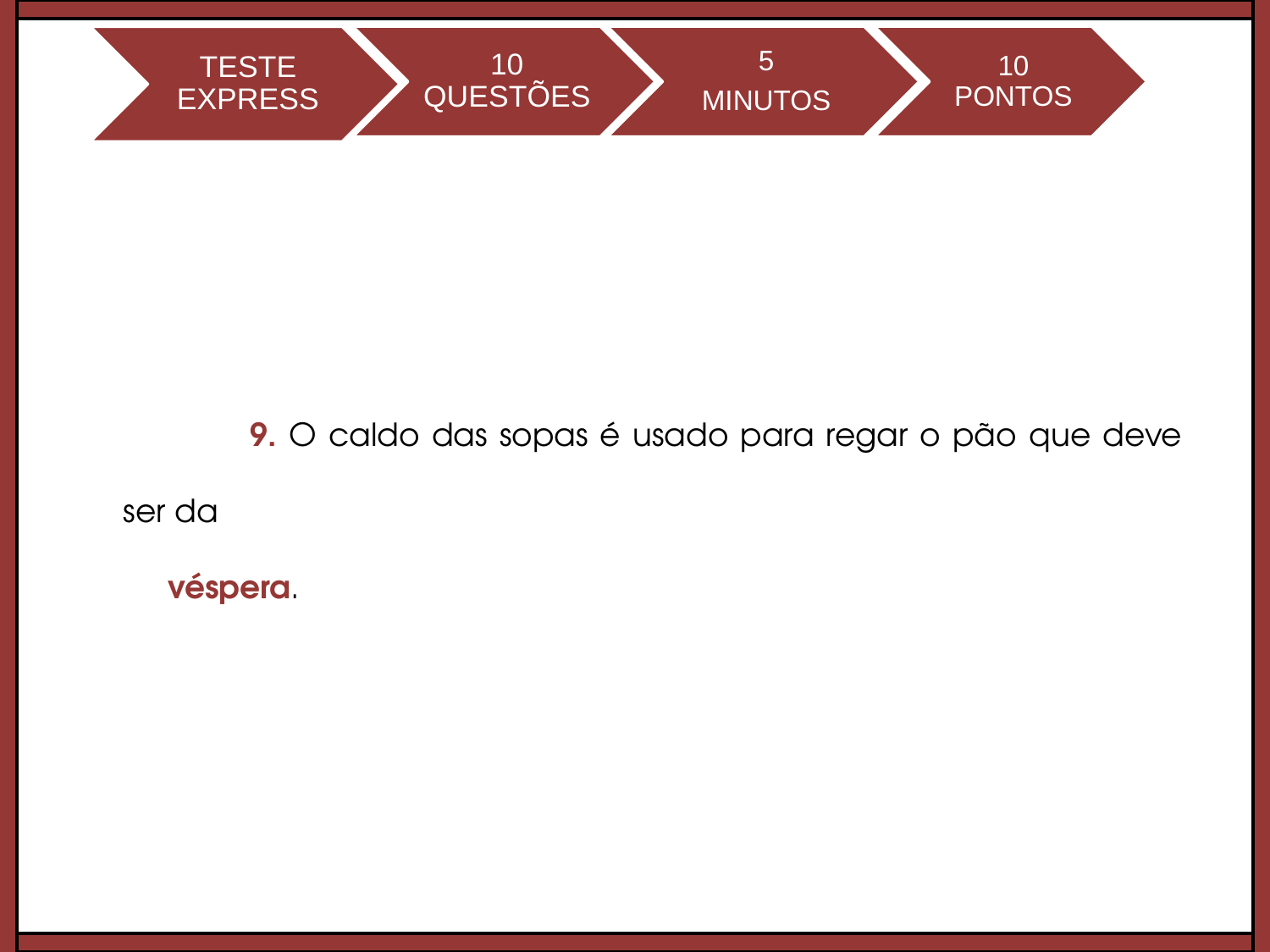

TESTE EXPRESS
10 QUESTÕES
5
MINUTOS
10 PONTOS
	9. O caldo das sopas é usado para regar o pão que deve ser da
     véspera.